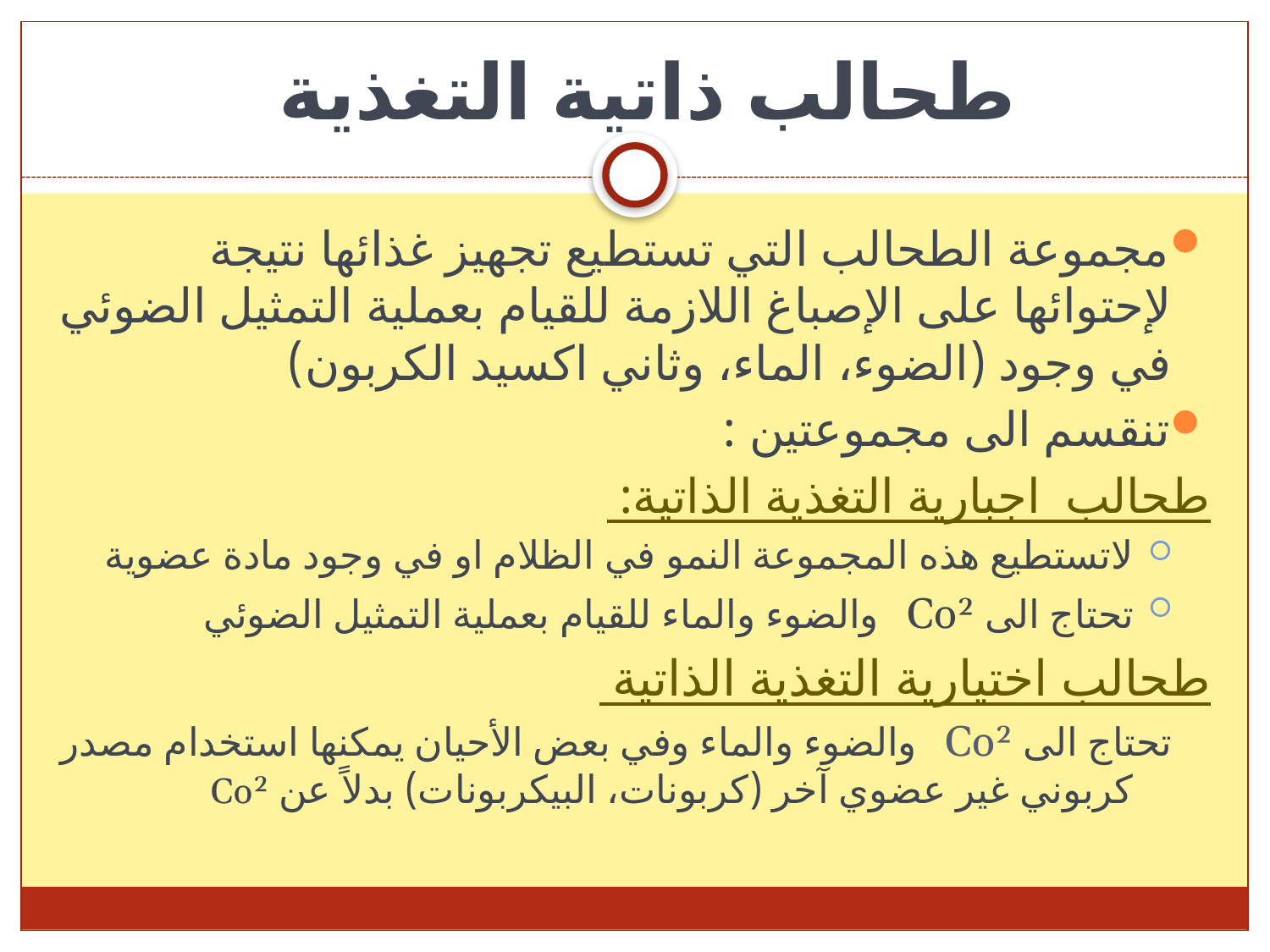

# طحالب ذاتية التغذية
مجموعة الطحالب التي تستطيع تجهيز غذائها نتيجة لإحتوائها على الإصباغ اللازمة للقيام بعملية التمثيل الضوئي في وجود (الضوء، الماء، وثاني اكسيد الكربون)
تنقسم الى مجموعتين :
طحالب  اجبارية التغذية الذاتية:
لاتستطيع هذه المجموعة النمو في الظلام او في وجود مادة عضوية
تحتاج الى Co²   والضوء والماء للقيام بعملية التمثيل الضوئي
طحالب اختيارية التغذية الذاتية
تحتاج الى Co²   والضوء والماء وفي بعض الأحيان يمكنها استخدام مصدر كربوني غير عضوي آخر (كربونات، البيكربونات) بدلاً عن Co²